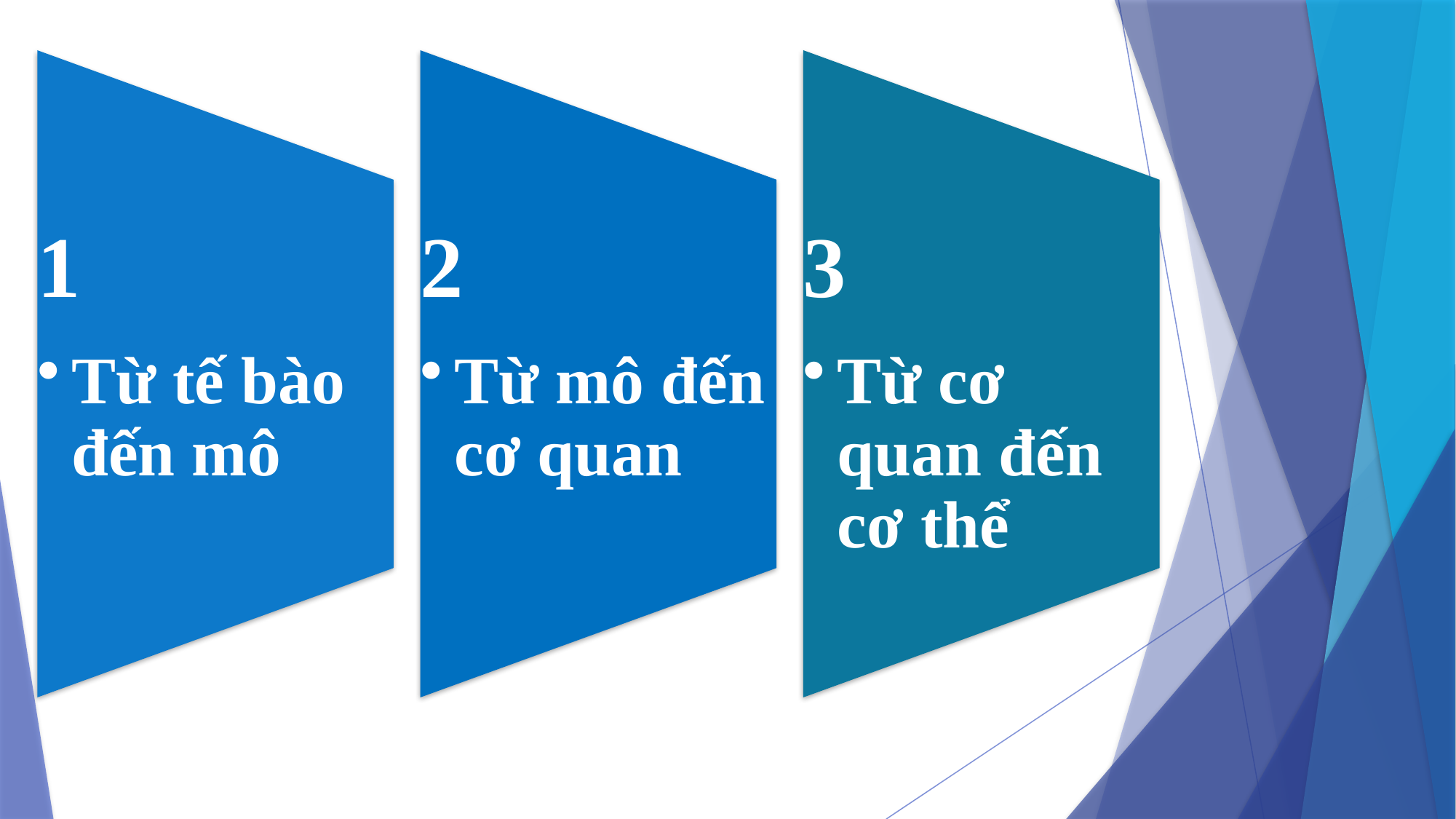

1
Từ tế bào đến mô
2
Từ mô đến cơ quan
3
Từ cơ quan đến cơ thể